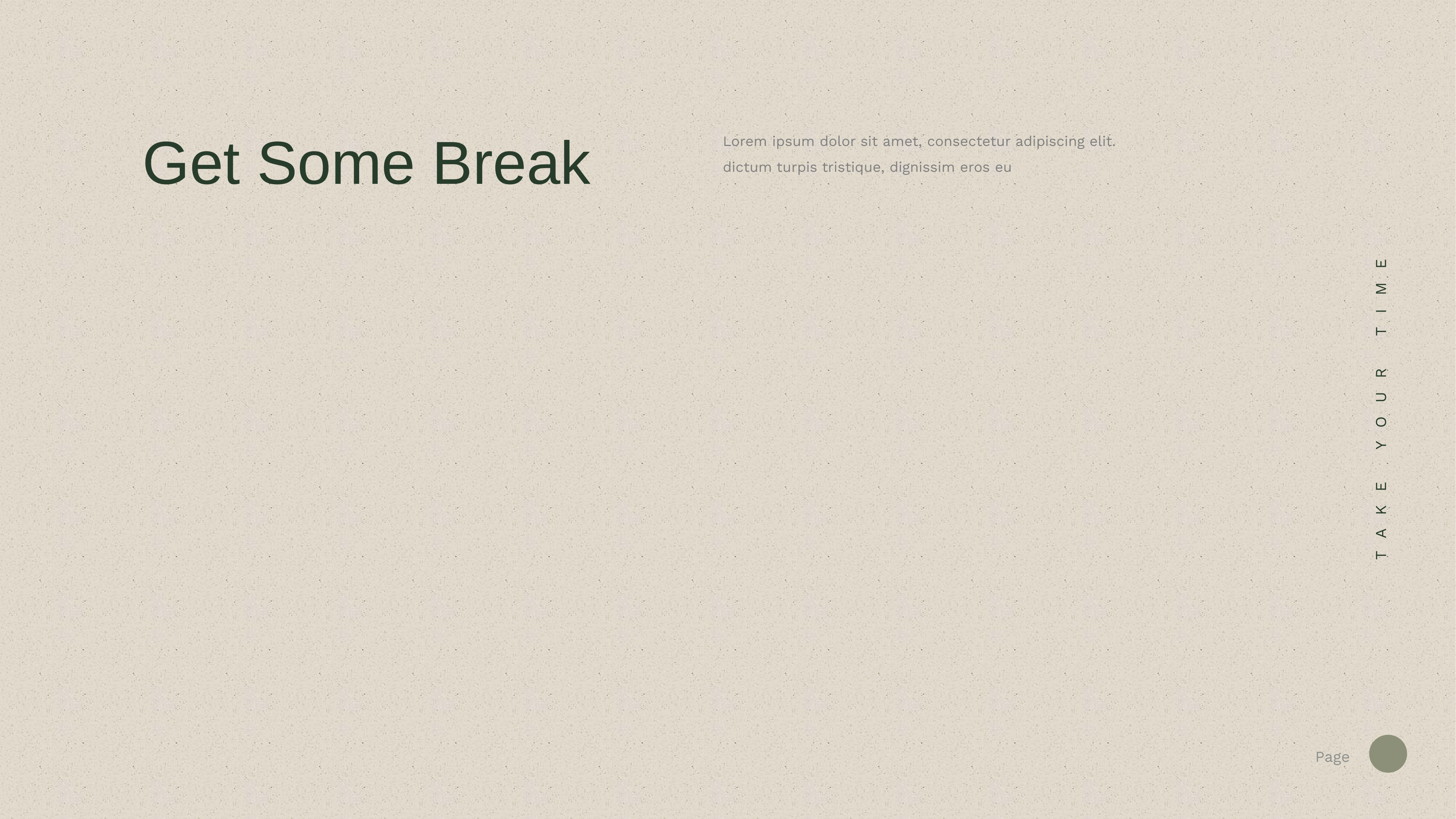

Get Some Break
Lorem ipsum dolor sit amet, consectetur adipiscing elit. dictum turpis tristique, dignissim eros eu

TAKE YOUR TIME

Page
26